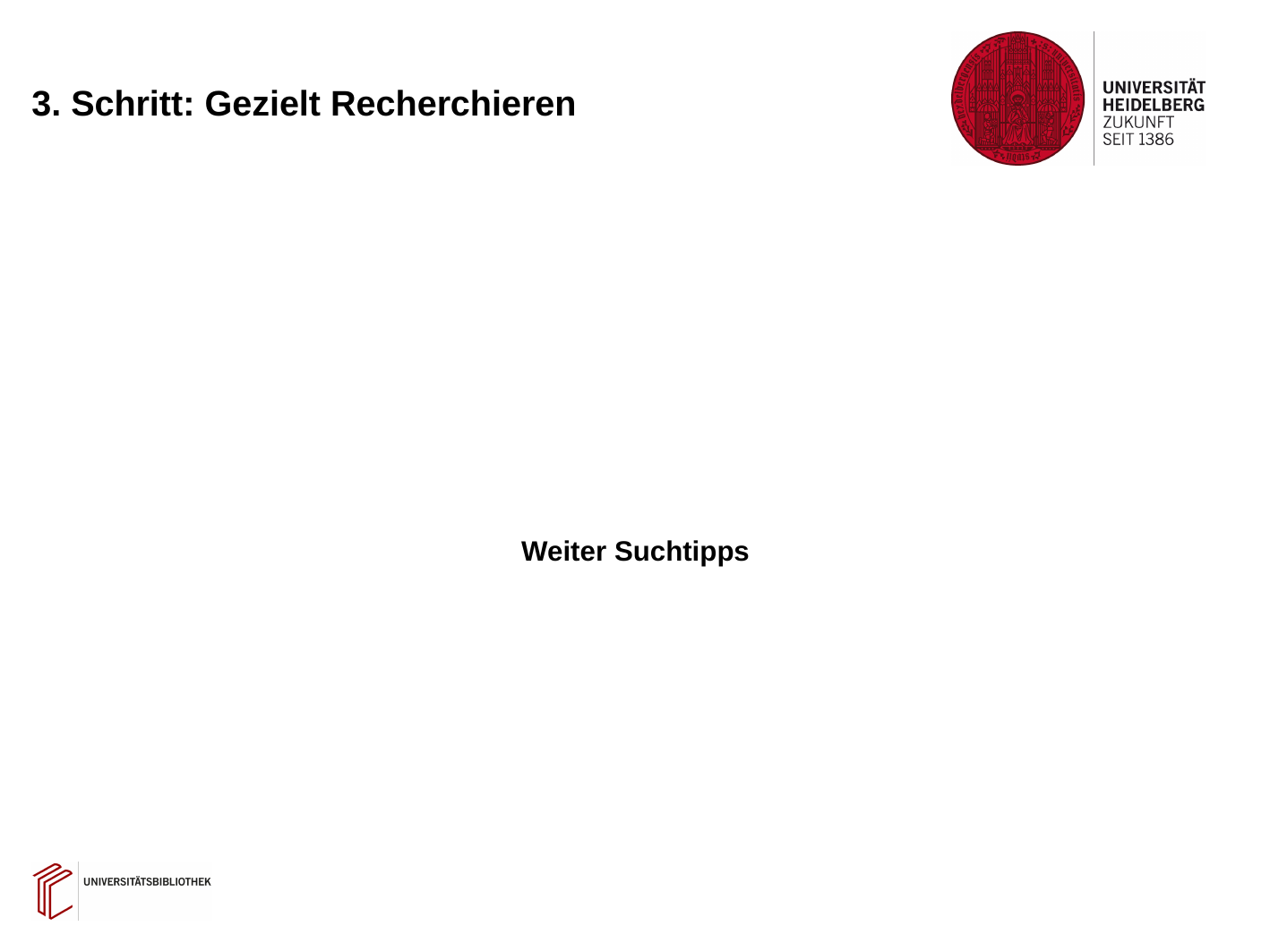

# 3. Schritt: Gezielt Recherchieren
Weiter Suchtipps